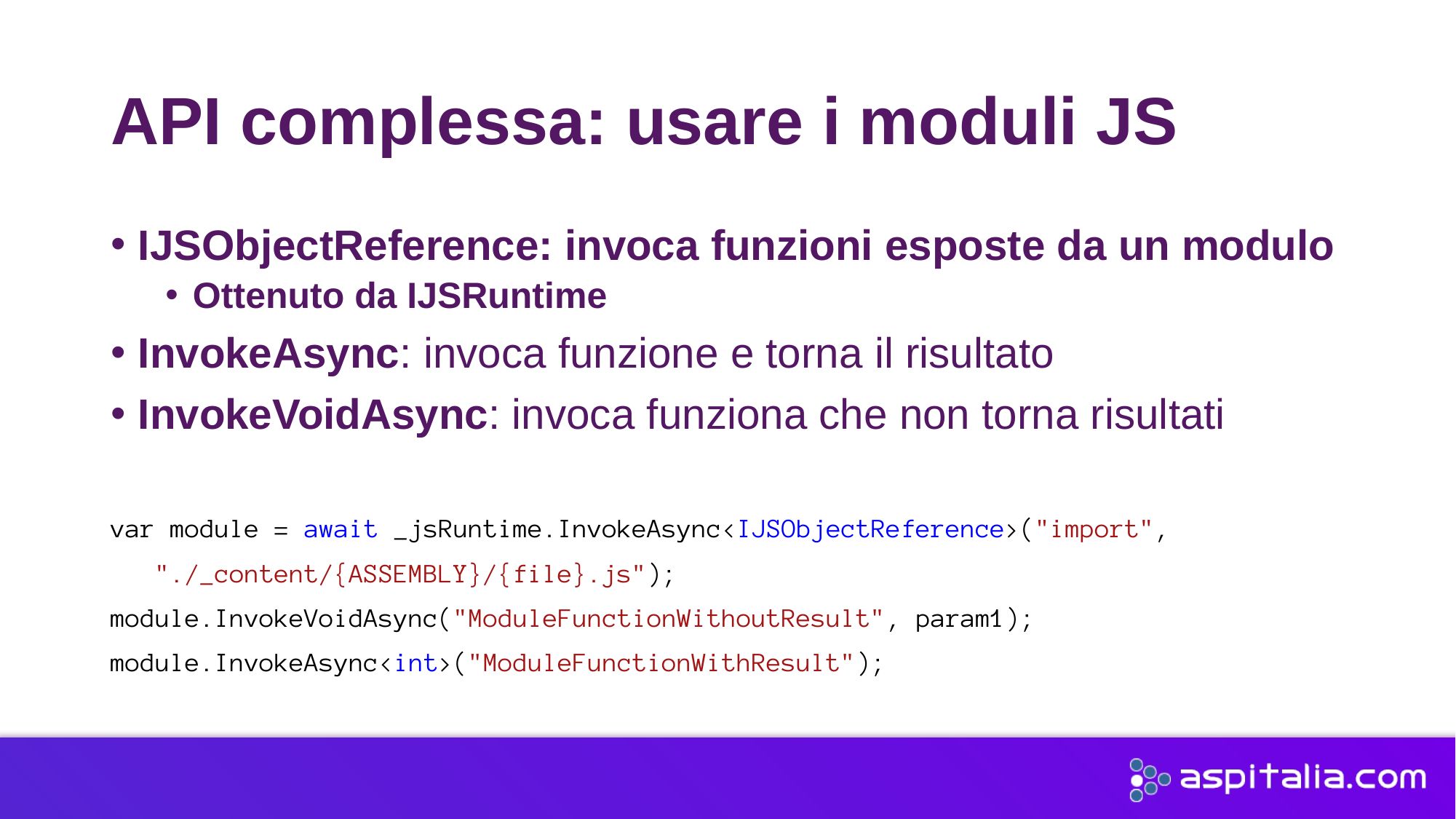

# API complessa: usare i moduli JS
IJSObjectReference: invoca funzioni esposte da un modulo
Ottenuto da IJSRuntime
InvokeAsync: invoca funzione e torna il risultato
InvokeVoidAsync: invoca funziona che non torna risultati

var module = await _jsRuntime.InvokeAsync<IJSObjectReference>("import",
   "./_content/{ASSEMBLY}/{file}.js");
module.InvokeVoidAsync("ModuleFunctionWithoutResult", param1);
module.InvokeAsync<int>("ModuleFunctionWithResult");